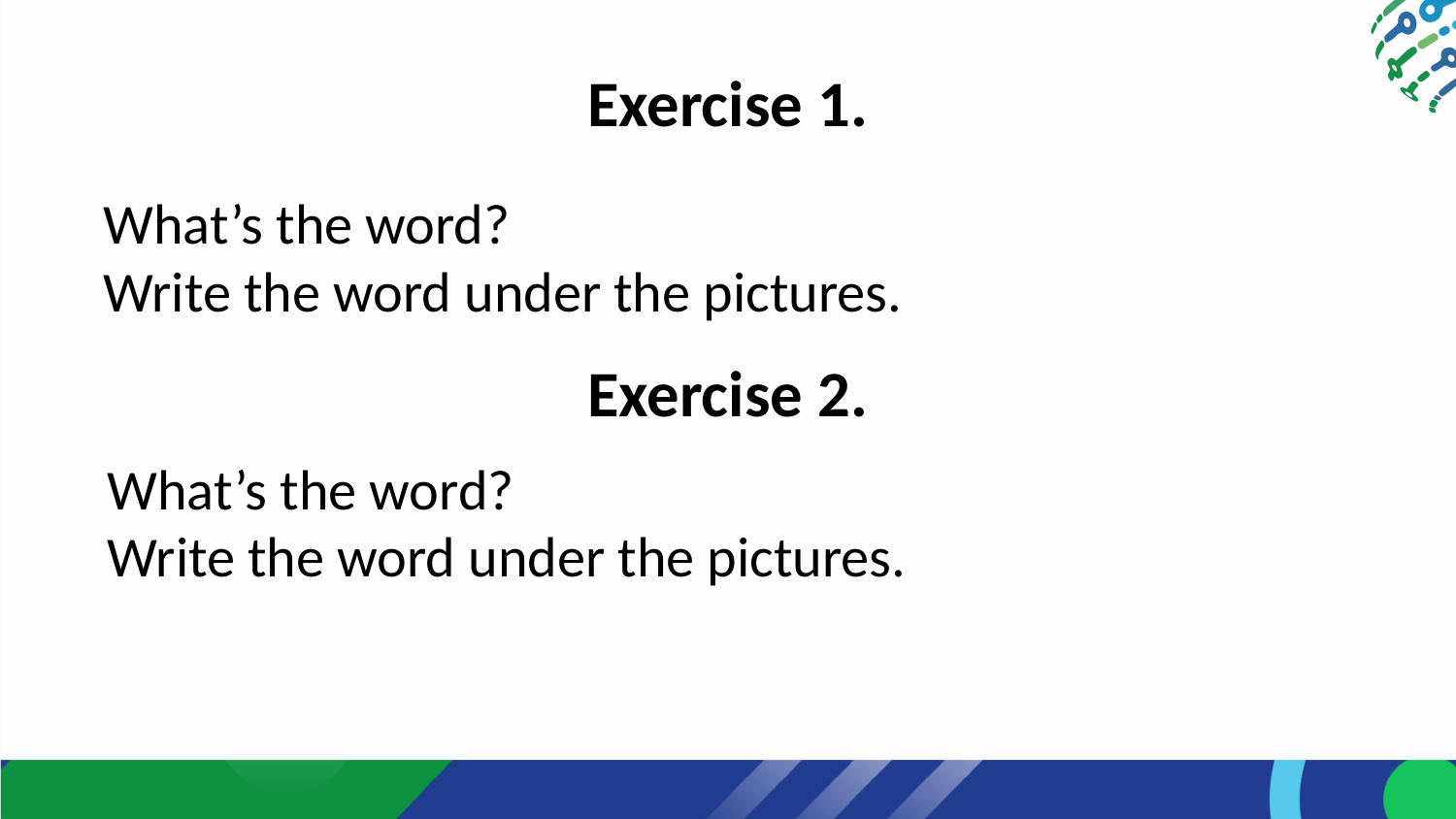

Exercise 1.
What’s the word?
Write the word under the pictures.
Exercise 2.
What’s the word?
Write the word under the pictures.